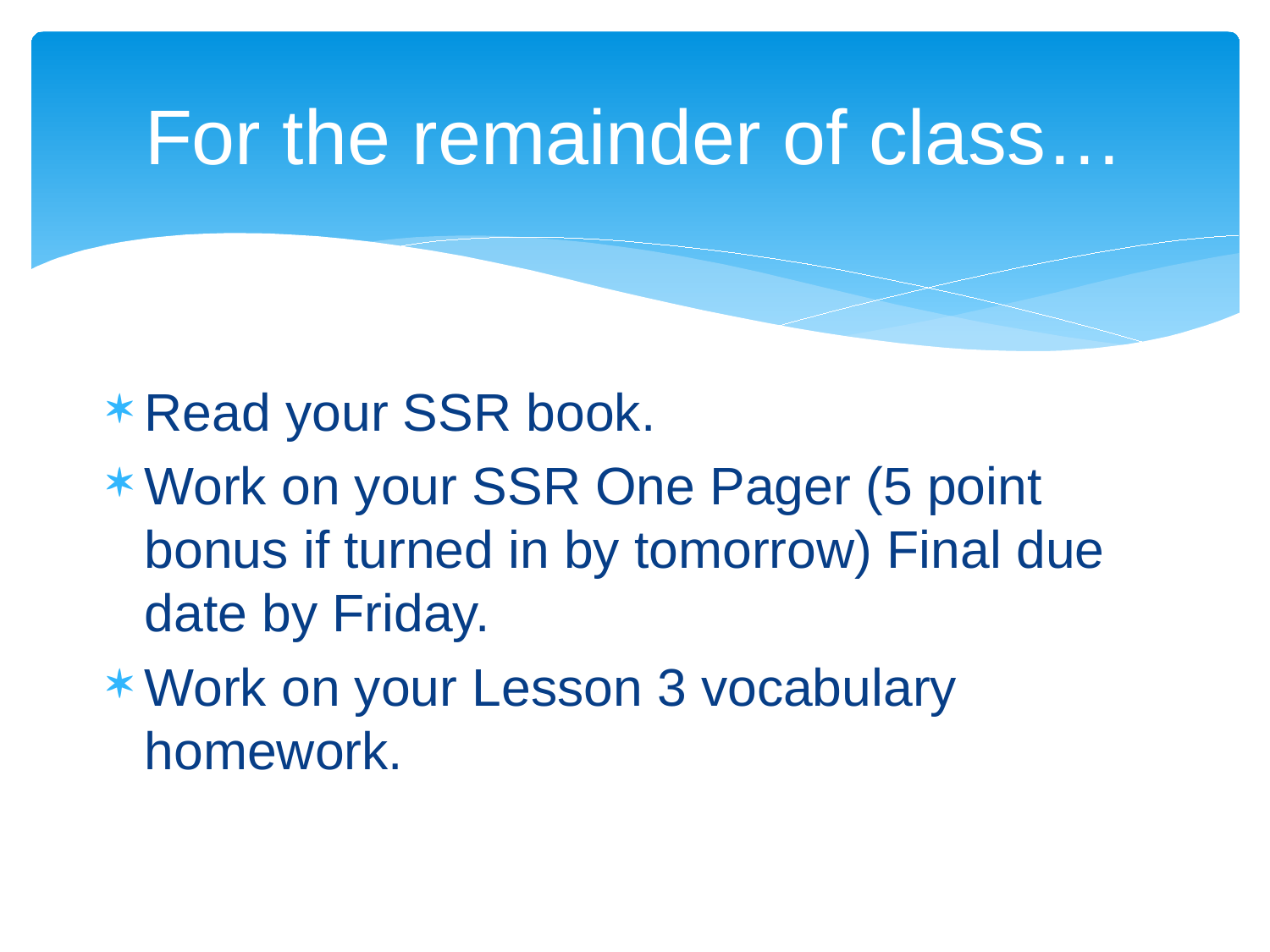

# For the remainder of class…
Read your SSR book.
Work on your SSR One Pager (5 point bonus if turned in by tomorrow) Final due date by Friday.
Work on your Lesson 3 vocabulary homework.